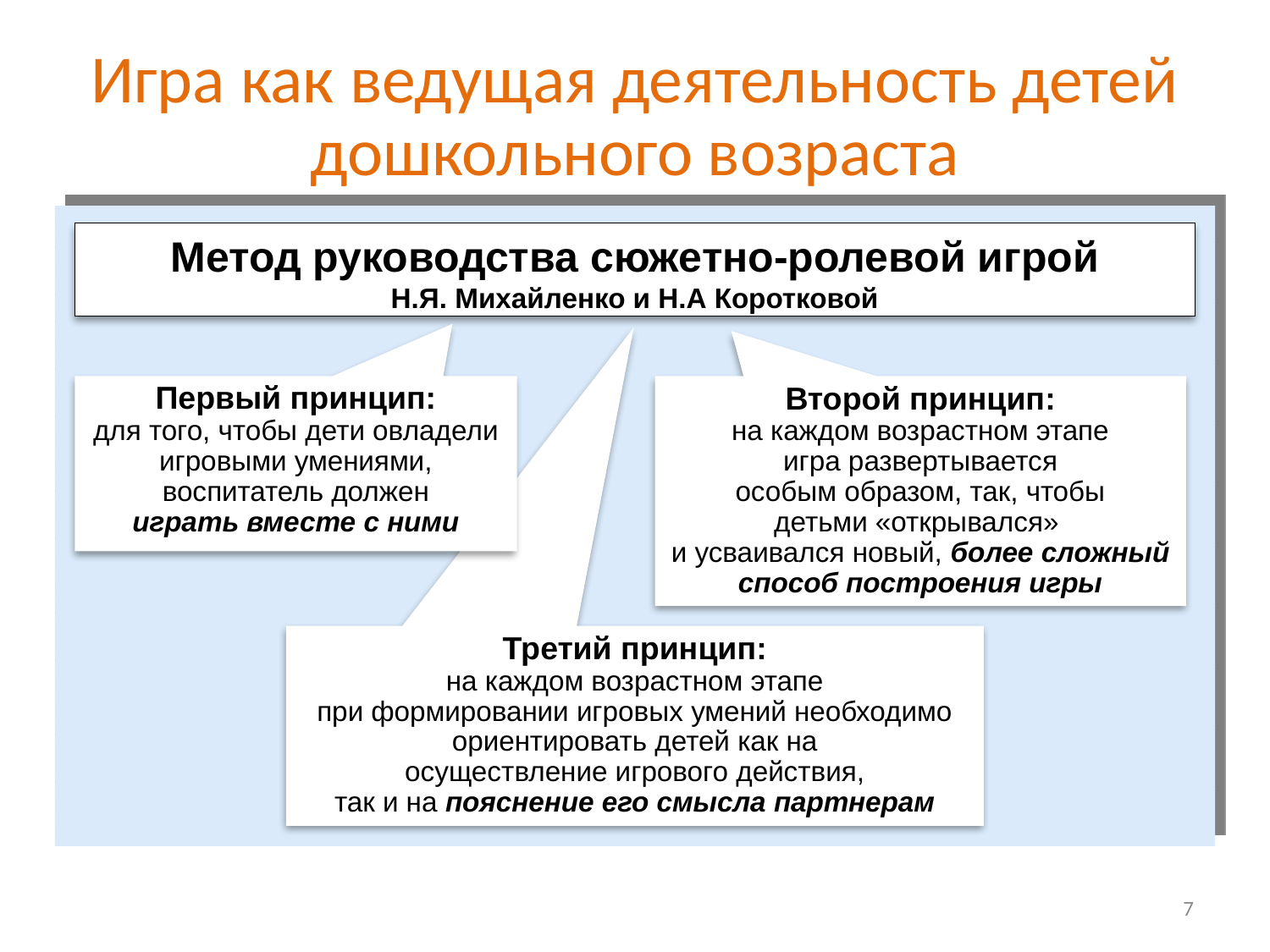

# Игра как ведущая деятельность детей дошкольного возраста

Метод руководства сюжетно-ролевой игрой
Н.Я. Михайленко и Н.А Коротковой
Первый принцип:
для того, чтобы дети овладели
игровыми умениями,
воспитатель должен
играть вместе с ними

Второй принцип:
на каждом возрастном этапе
игра развертывается
особым образом, так, чтобы
детьми «открывался»
и усваивался новый, более сложный способ построения игры
Третий принцип:
на каждом возрастном этапе
при формировании игровых умений необходимо ориентировать детей как на
осуществление игрового действия,
так и на пояснение его смысла партнерам
7